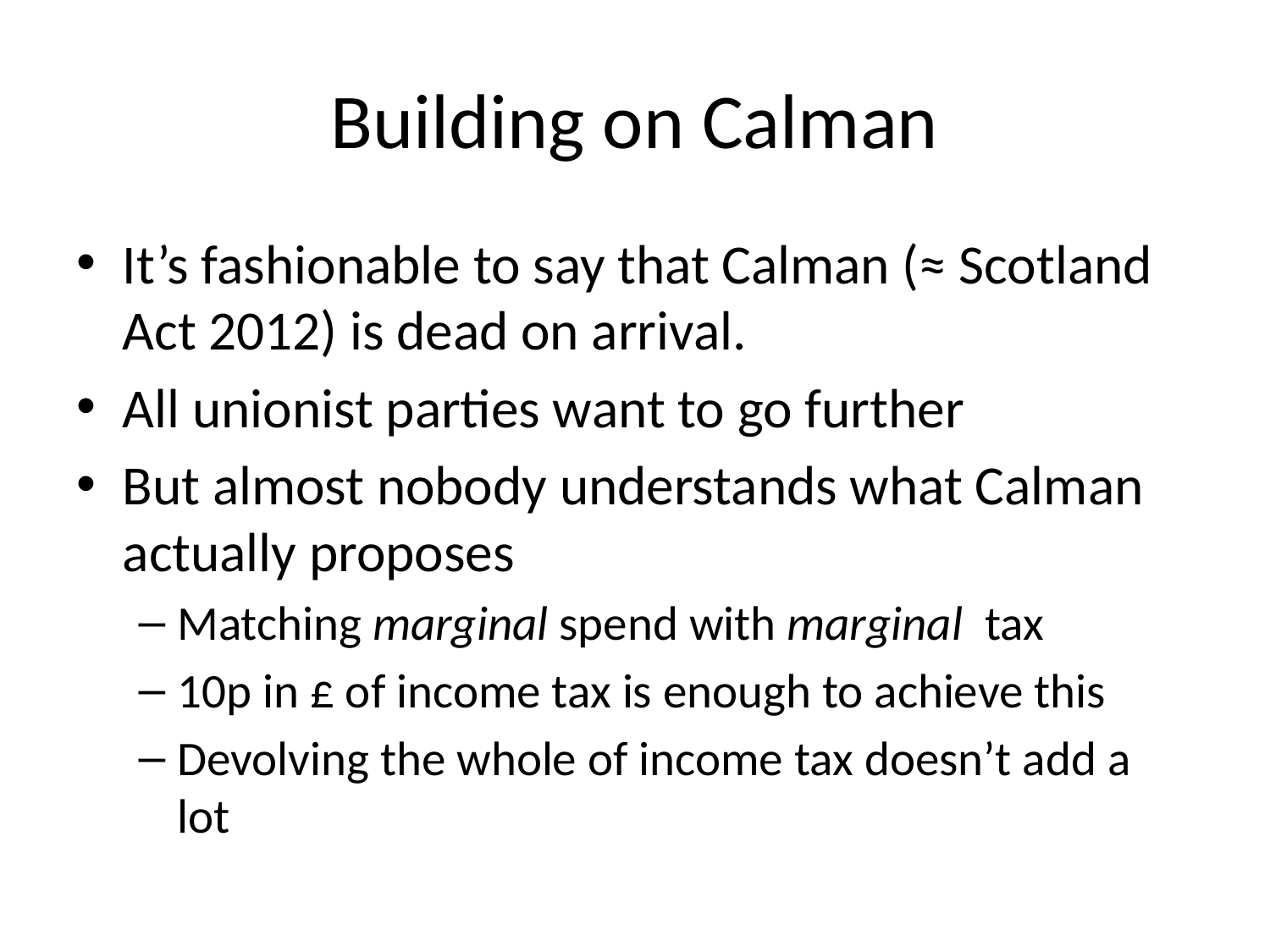

# Building on Calman
It’s fashionable to say that Calman (≈ Scotland Act 2012) is dead on arrival.
All unionist parties want to go further
But almost nobody understands what Calman actually proposes
Matching marginal spend with marginal  tax
10p in £ of income tax is enough to achieve this
Devolving the whole of income tax doesn’t add a lot